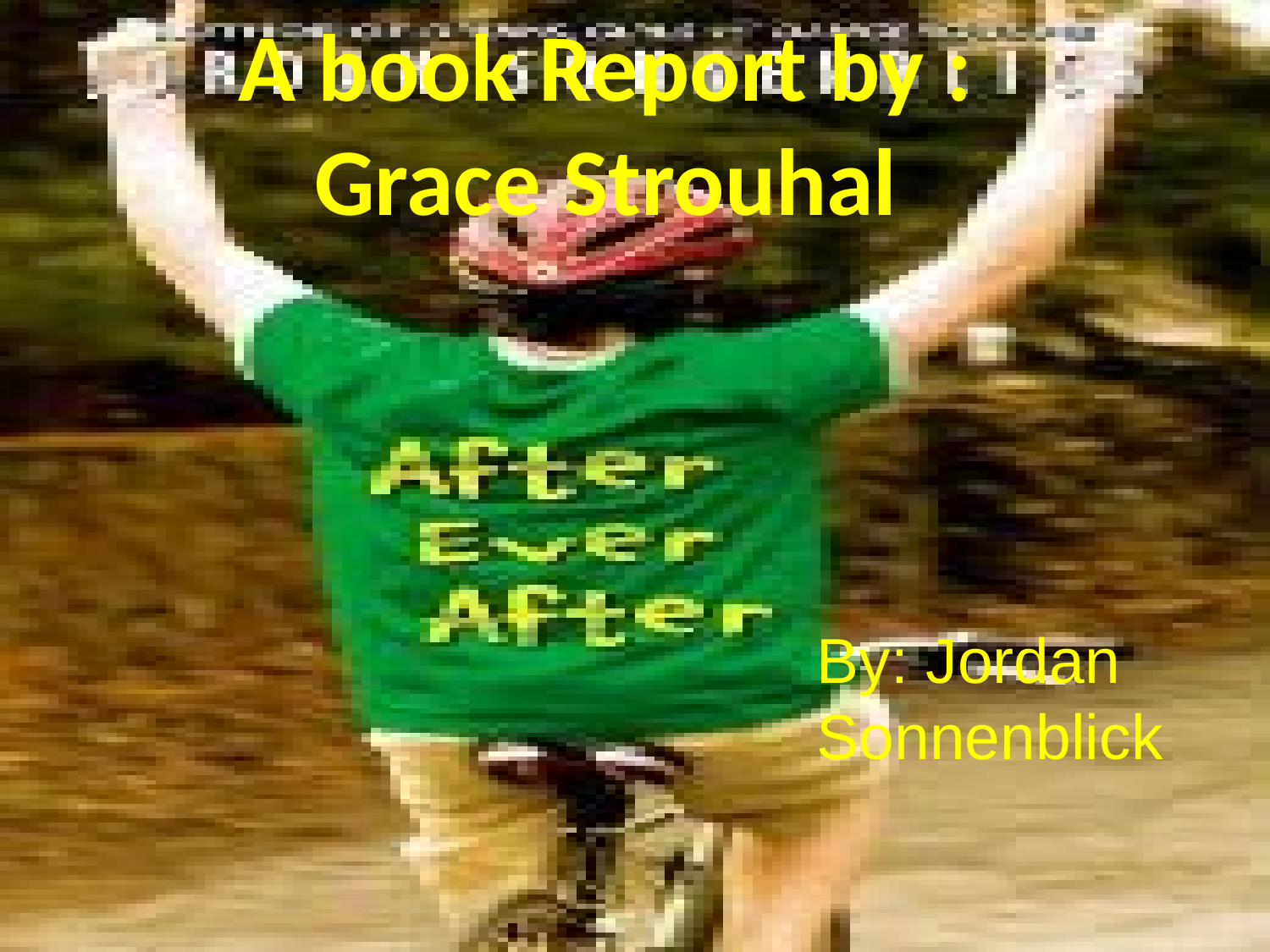

A book Report by :
Grace Strouhal
By: Jordan Sonnenblick